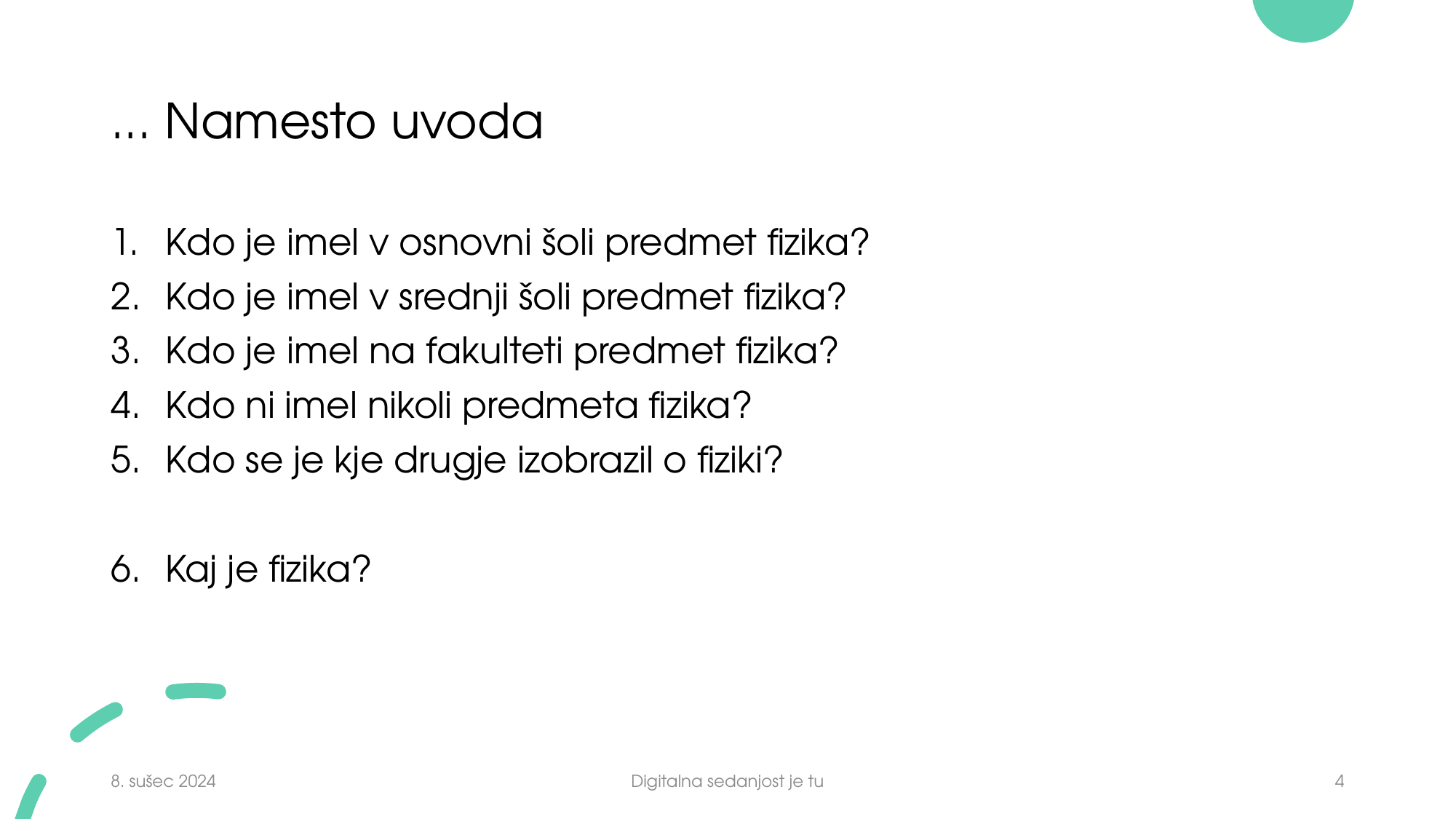

# ... Namesto uvoda
Kdo je imel v osnovni šoli predmet fizika?
Kdo je imel v srednji šoli predmet fizika?
Kdo je imel na fakulteti predmet fizika?
Kdo ni imel nikoli predmeta fizika?
Kdo se je kje drugje izobrazil o fiziki?

Kaj je fizika?
8. sušec 2024
Digitalna sedanjost je tu
4